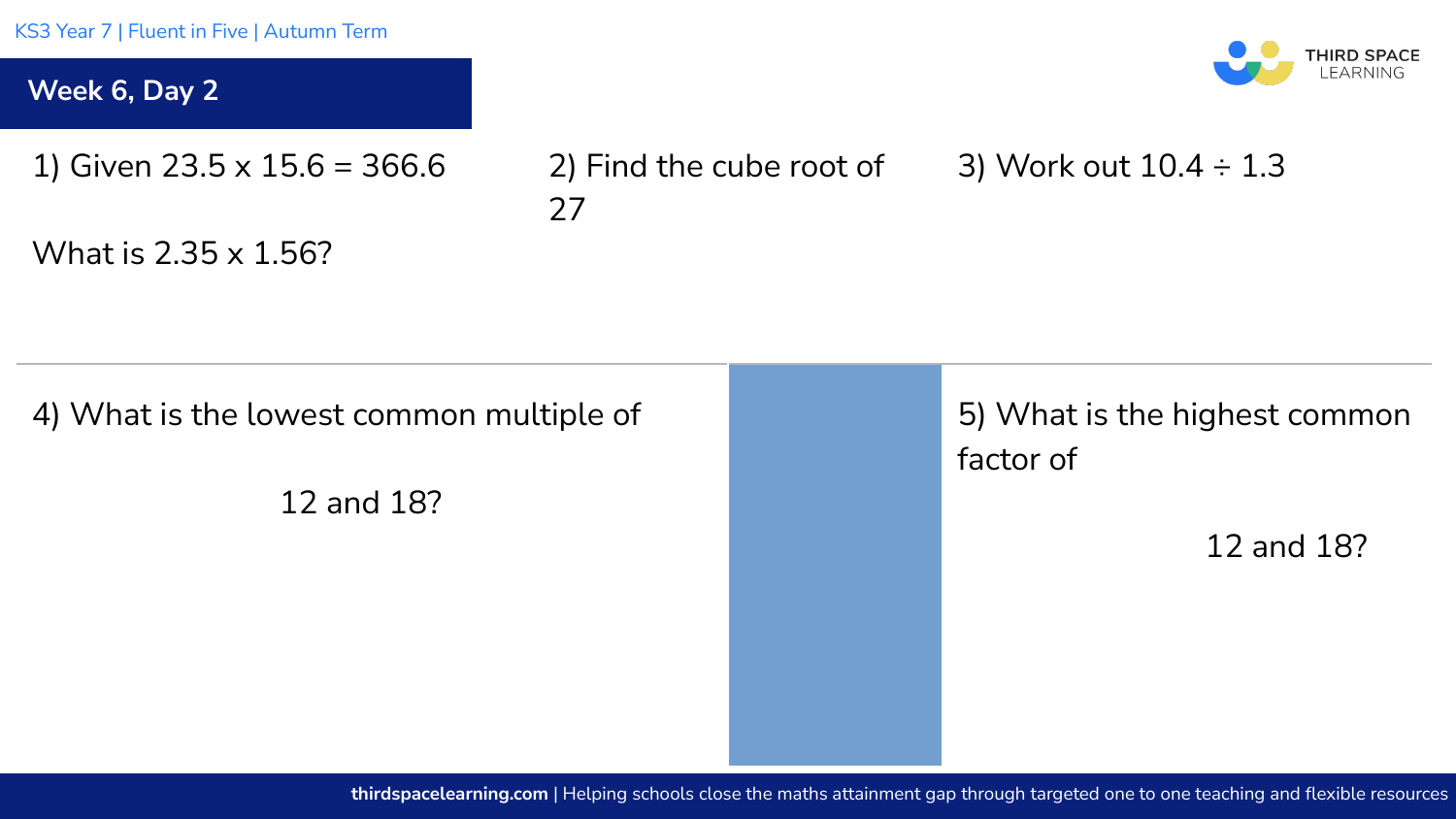

Week 6, Day 2
| 1) Given 23.5 x 15.6 = 366.6 What is 2.35 x 1.56? |  | 2) Find the cube root of 27 |  | 3) Work out 10.4 ÷ 1.3 |
| --- | --- | --- | --- | --- |
| 4) What is the lowest common multiple of 12 and 18? |  |  | 5) What is the highest common factor of 12 and 18? |  |